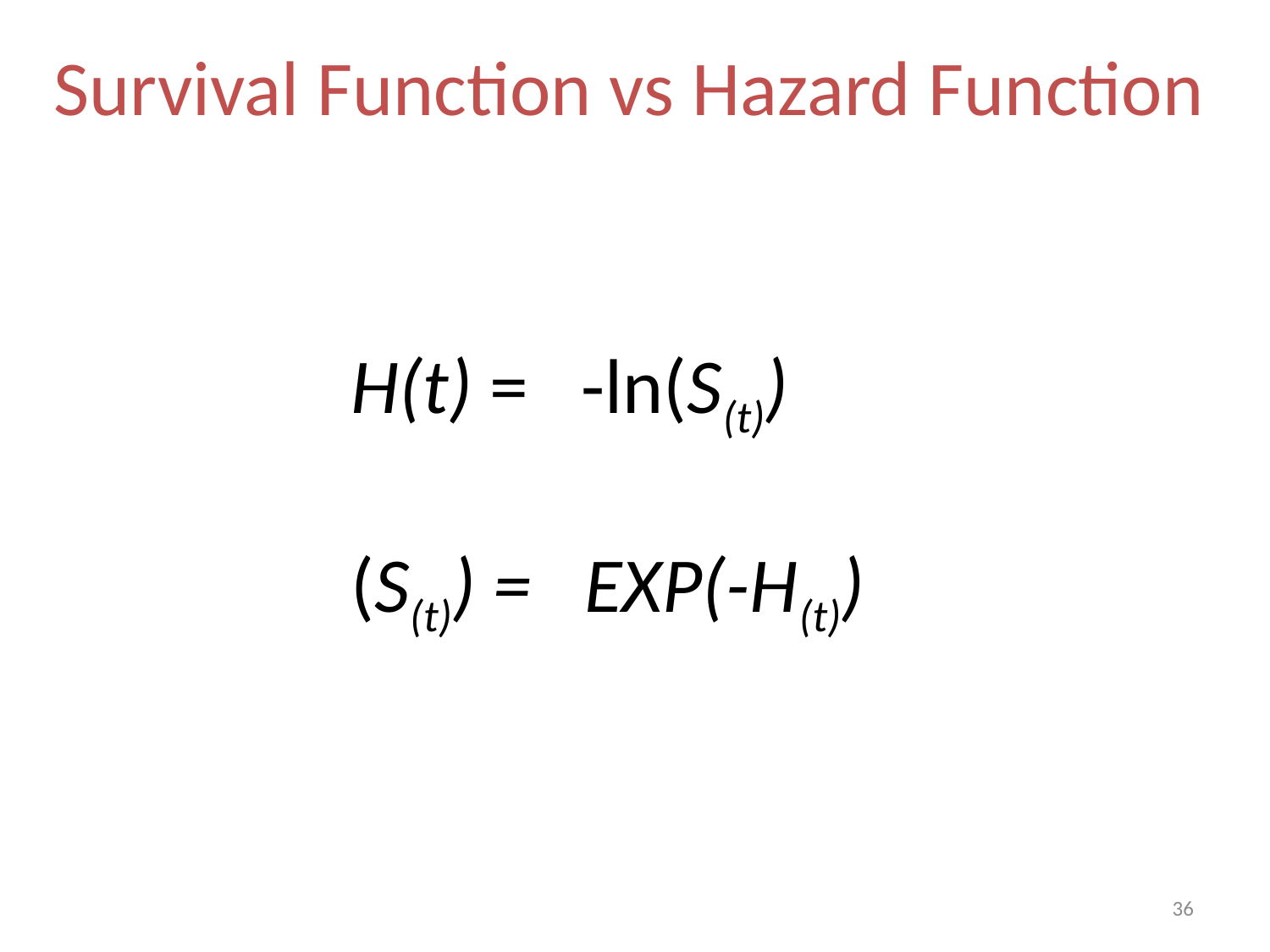

# Survival Function vs Hazard Function
		H(t) =   -ln(S(t))

		(S(t)) =   EXP(-H(t))
36